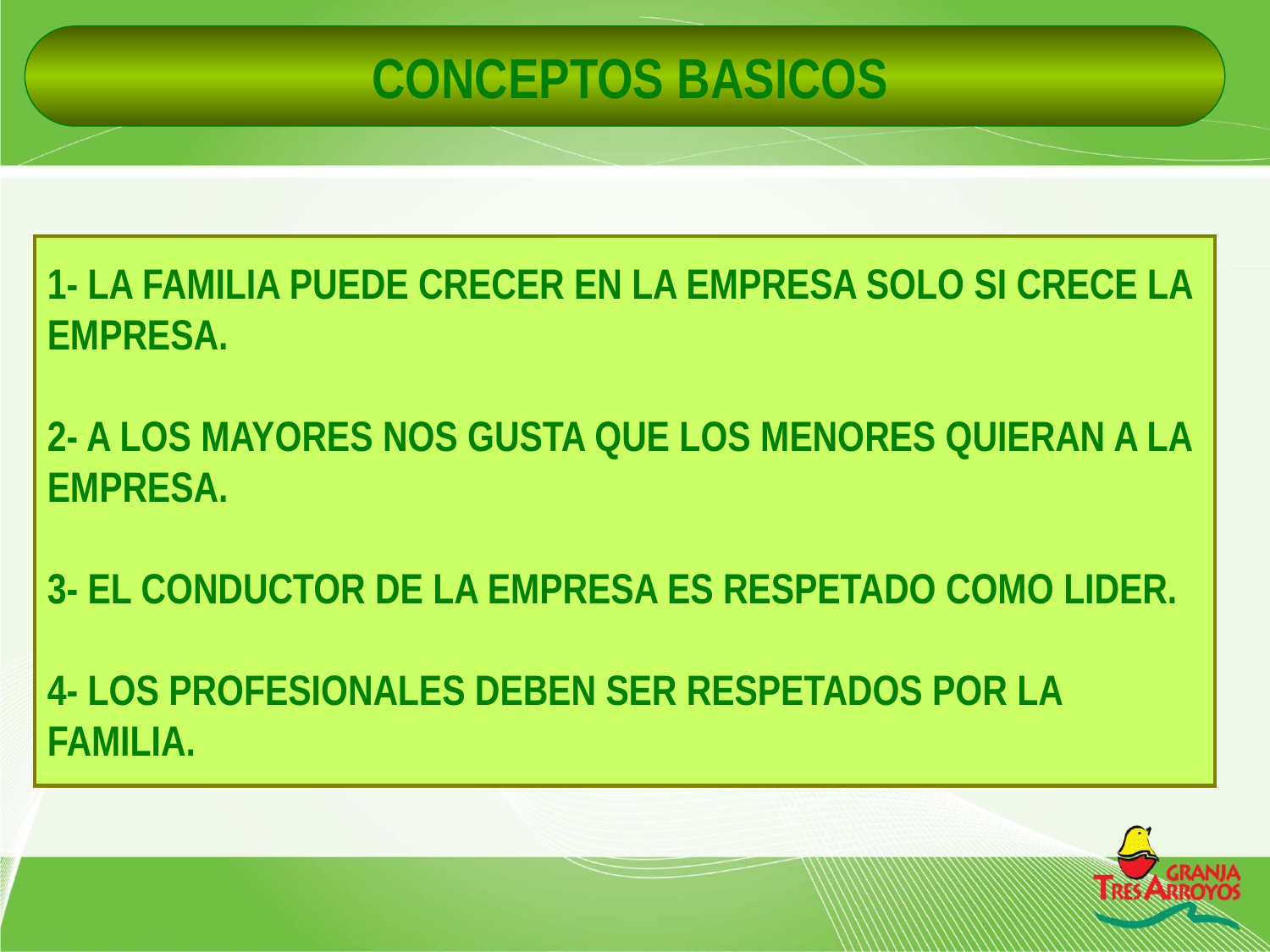

CONCEPTOS BASICOS
1- LA FAMILIA PUEDE CRECER EN LA EMPRESA SOLO SI CRECE LA EMPRESA.
2- A LOS MAYORES NOS GUSTA QUE LOS MENORES QUIERAN A LA EMPRESA.
3- EL CONDUCTOR DE LA EMPRESA ES RESPETADO COMO LIDER.
4- LOS PROFESIONALES DEBEN SER RESPETADOS POR LA FAMILIA.